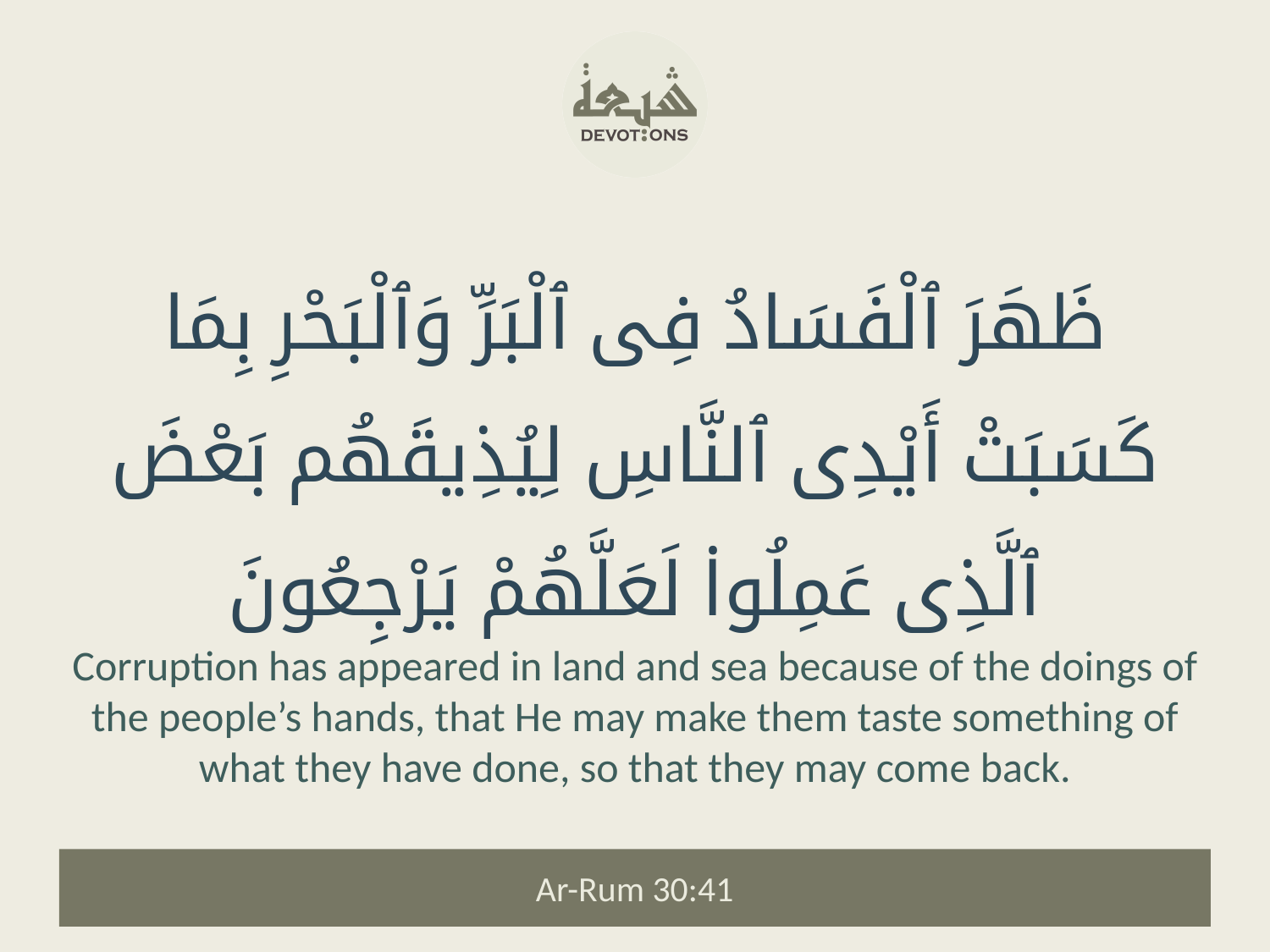

ظَهَرَ ٱلْفَسَادُ فِى ٱلْبَرِّ وَٱلْبَحْرِ بِمَا كَسَبَتْ أَيْدِى ٱلنَّاسِ لِيُذِيقَهُم بَعْضَ ٱلَّذِى عَمِلُوا۟ لَعَلَّهُمْ يَرْجِعُونَ
Corruption has appeared in land and sea because of the doings of the people’s hands, that He may make them taste something of what they have done, so that they may come back.
Ar-Rum 30:41